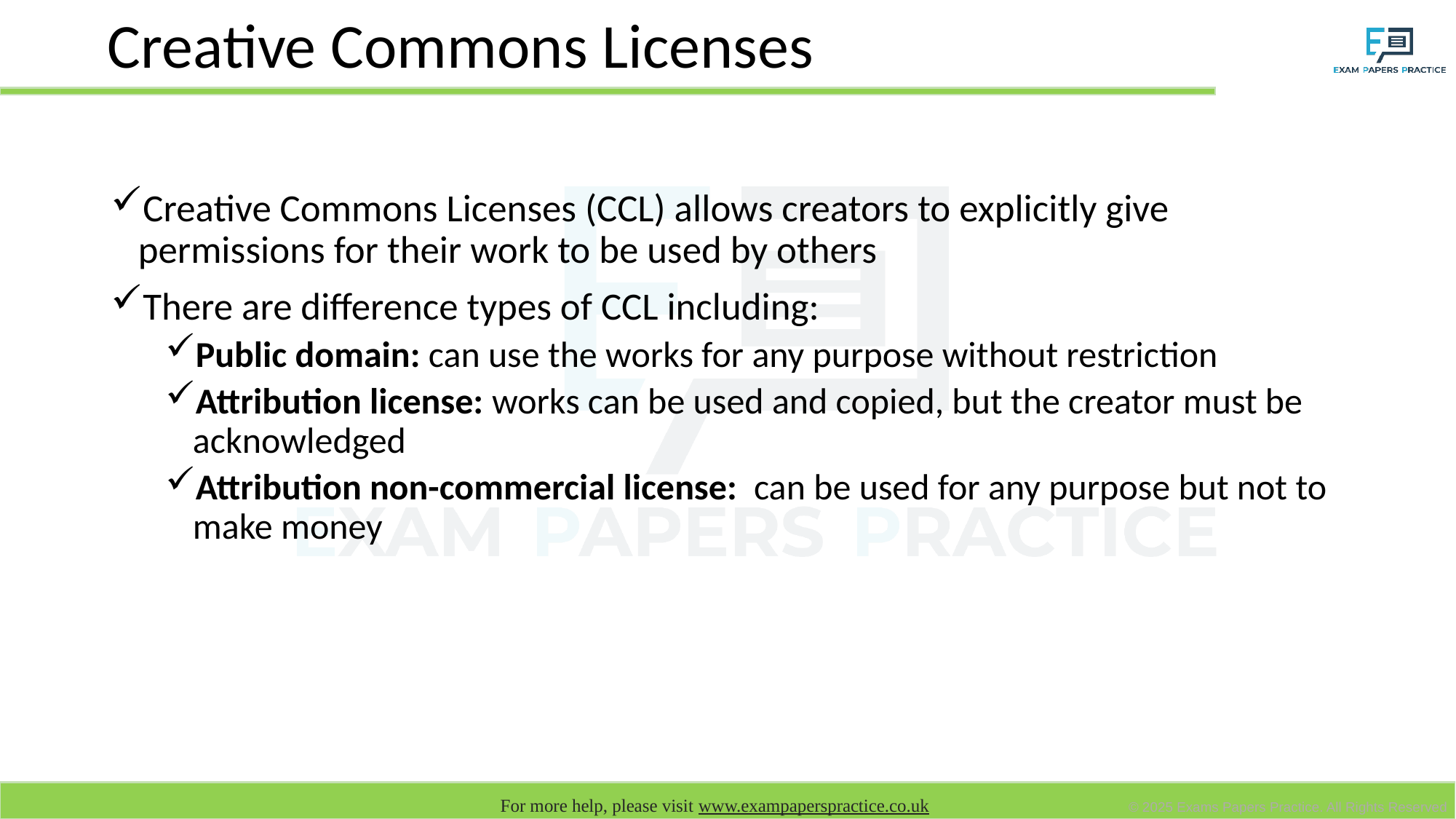

# Creative Commons Licenses
Creative Commons Licenses (CCL) allows creators to explicitly give permissions for their work to be used by others
There are difference types of CCL including:
Public domain: can use the works for any purpose without restriction
Attribution license: works can be used and copied, but the creator must be acknowledged
Attribution non-commercial license:  can be used for any purpose but not to make money